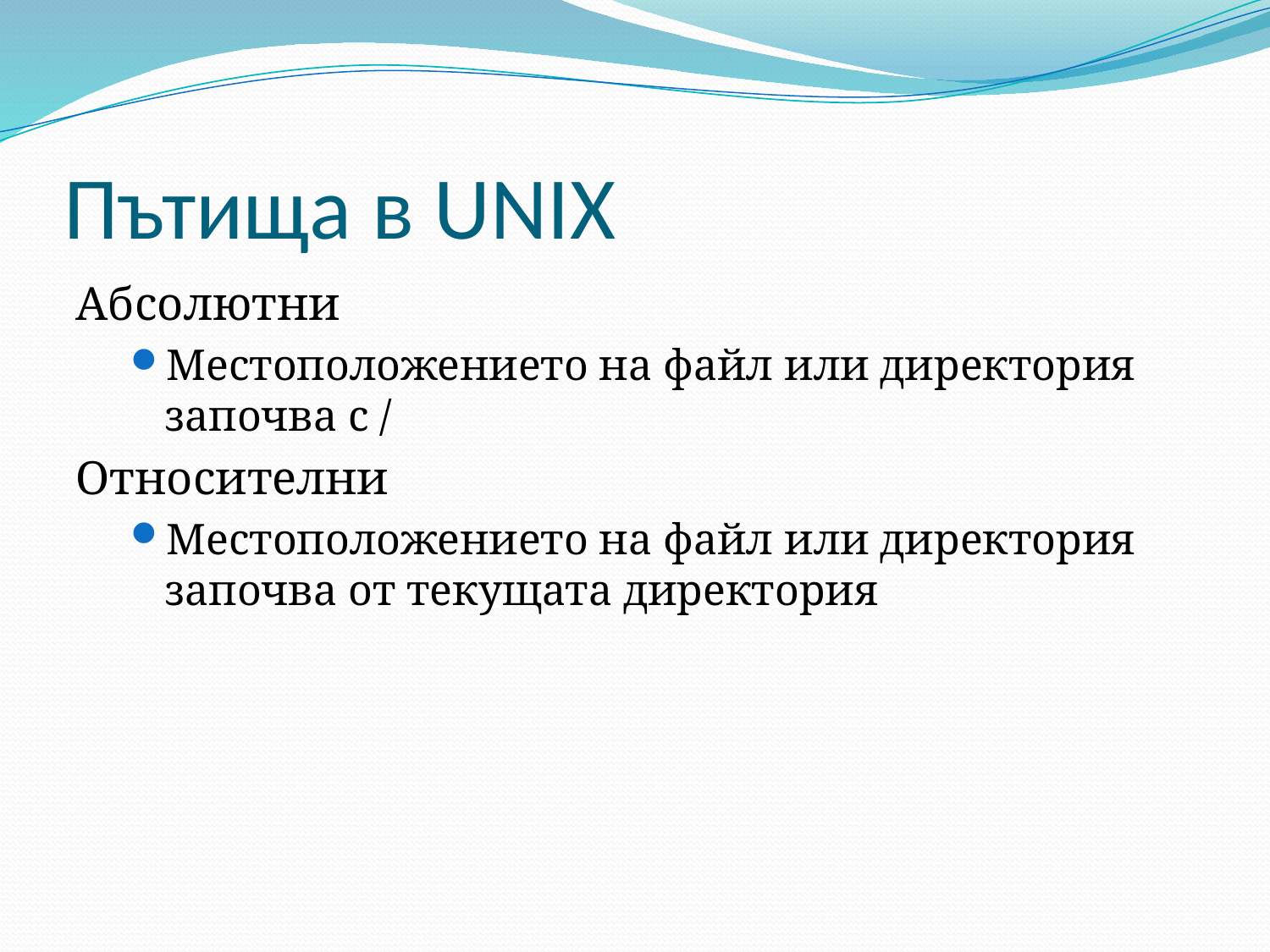

# Пътища в UNIX
Абсолютни
Местоположението на файл или директория започва с /
Относителни
Местоположението на файл или директория започва от текущата директория